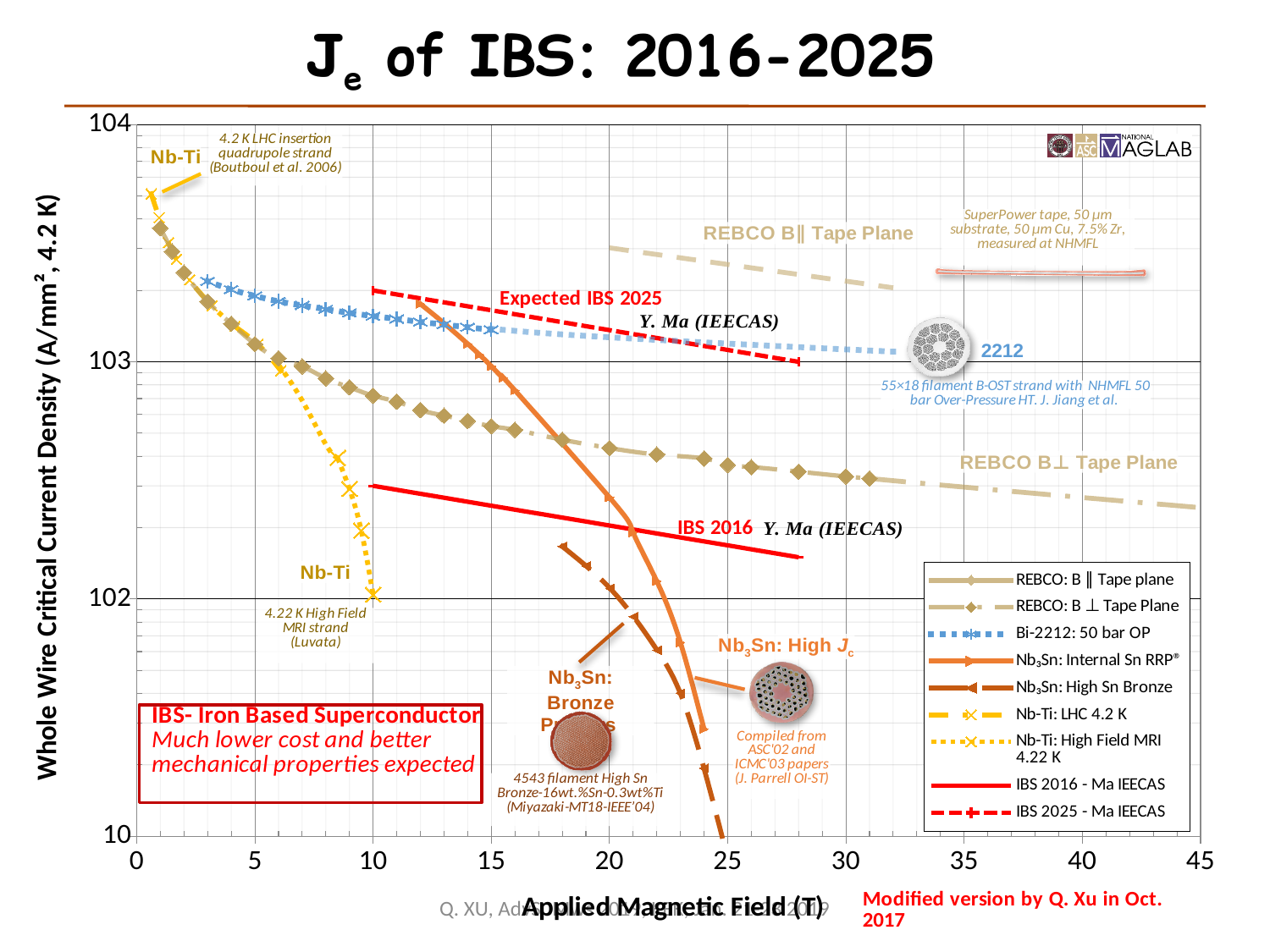

Je of IBS: 2016-2025

### Chart

| Category |  |  |  |  |  |  |  |  |  |  |  |  |  |  |
|---|---|---|---|---|---|---|---|---|---|---|---|---|---|---|
Q. XU, AdvSCMws 2019, KEK, Jan. 21-23 2019